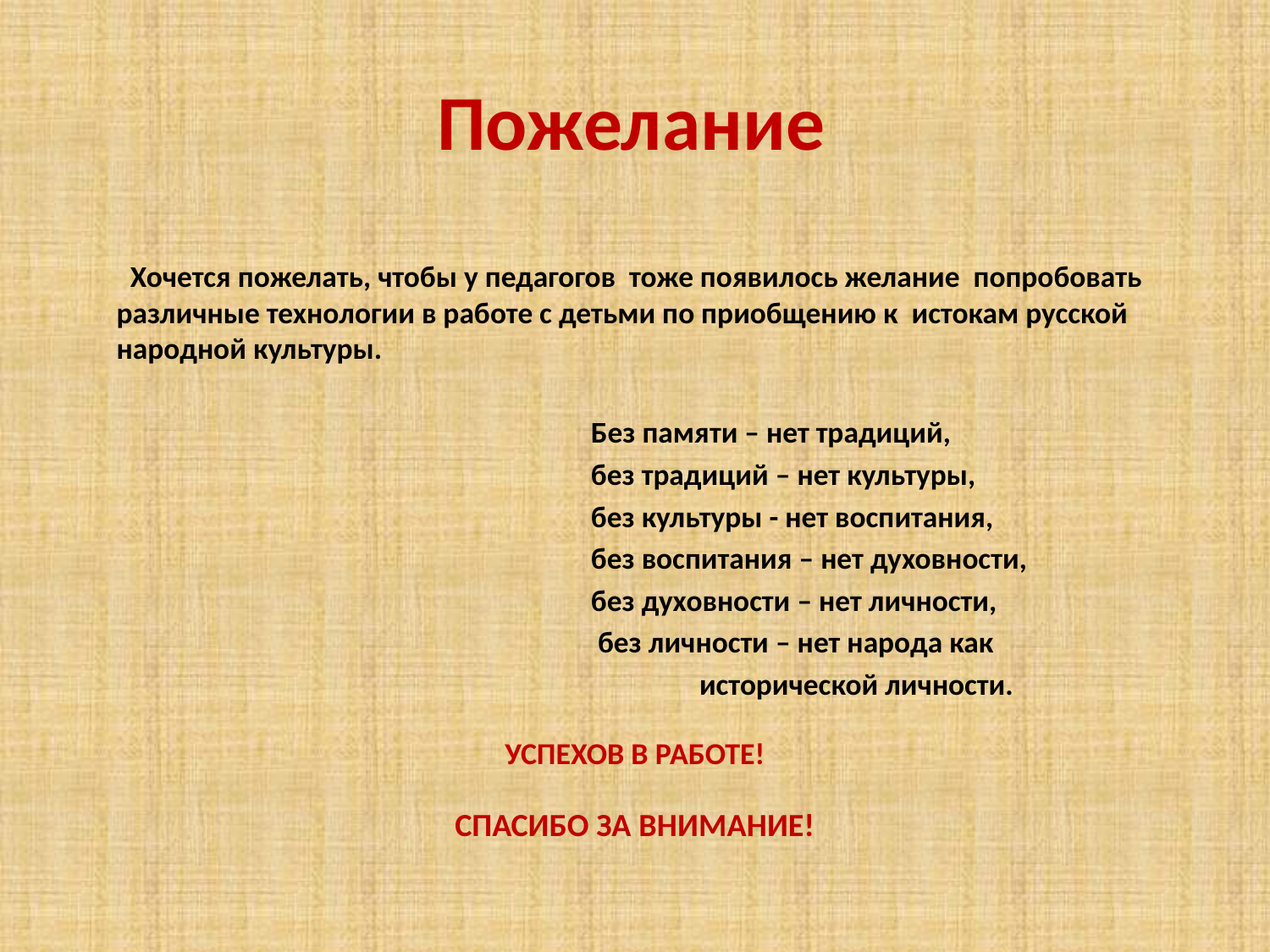

# Пожелание

        Хочется пожелать, чтобы у педагогов  тоже появилось желание  попробовать различные технологии в работе с детьми по приобщению к  истокам русской народной культуры.

                                                                            Без памяти – нет традиций,
                                                                            без традиций – нет культуры,
                                                                            без культуры - нет воспитания,
                                                                            без воспитания – нет духовности,
                                                                            без духовности – нет личности,
                                                                             без личности – нет народа как
                                                                                            исторической личности.

УСПЕХОВ В РАБОТЕ!

СПАСИБО ЗА ВНИМАНИЕ!